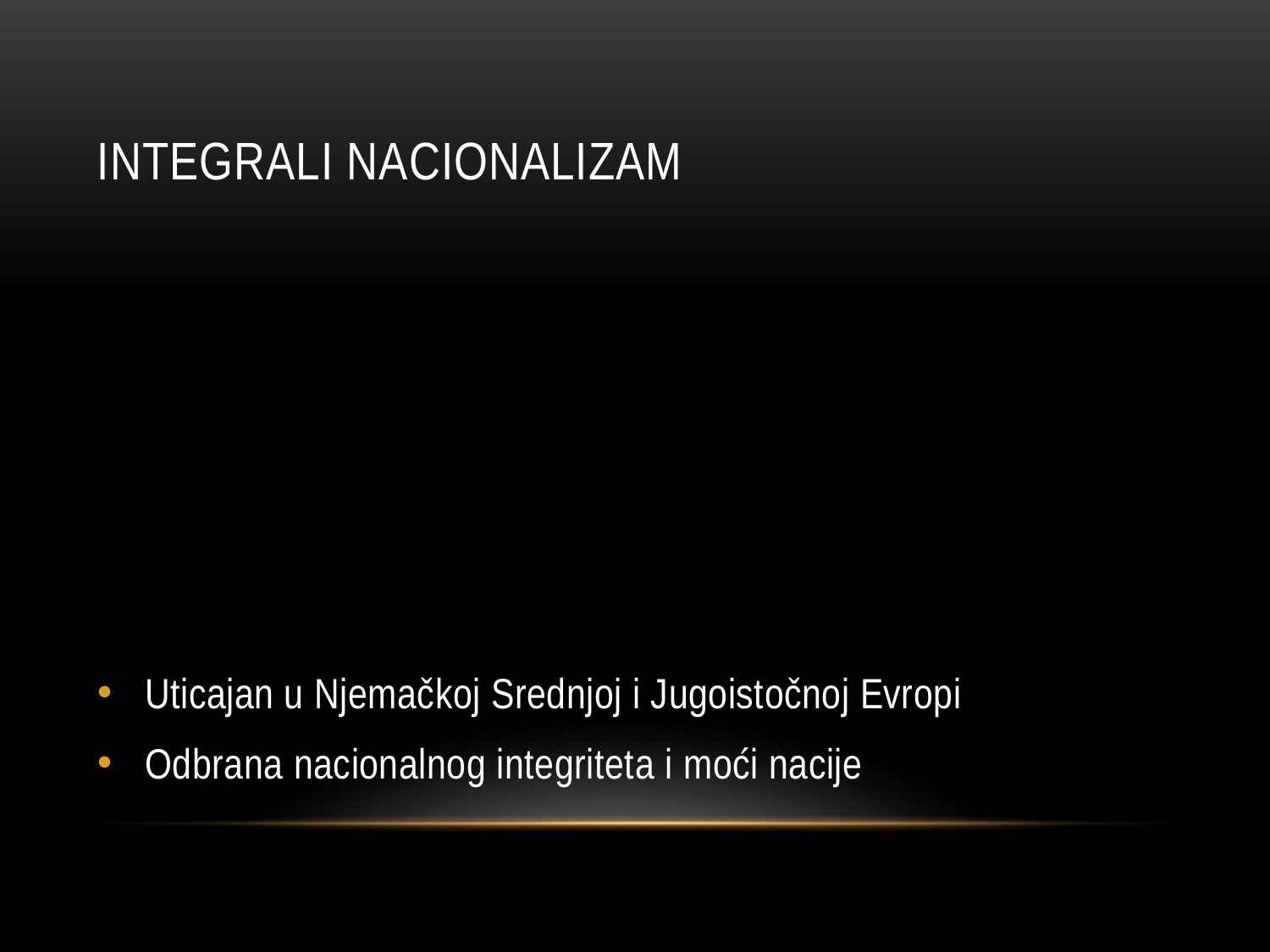

# Integrali nacionalizam
Uticajan u Njemačkoj Srednjoj i Jugoistočnoj Evropi
Odbrana nacionalnog integriteta i moći nacije